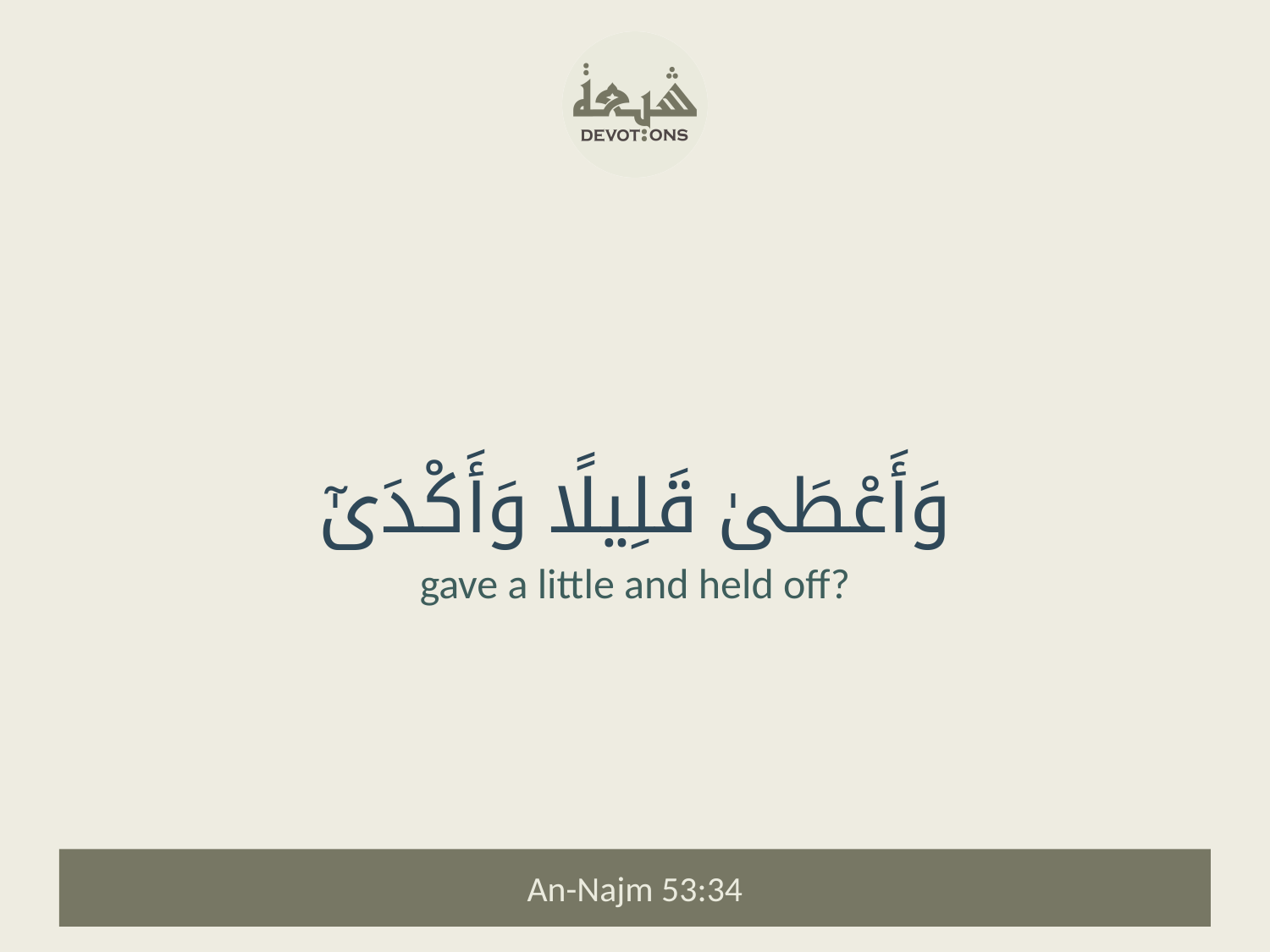

وَأَعْطَىٰ قَلِيلًا وَأَكْدَىٰٓ
gave a little and held off?
An-Najm 53:34